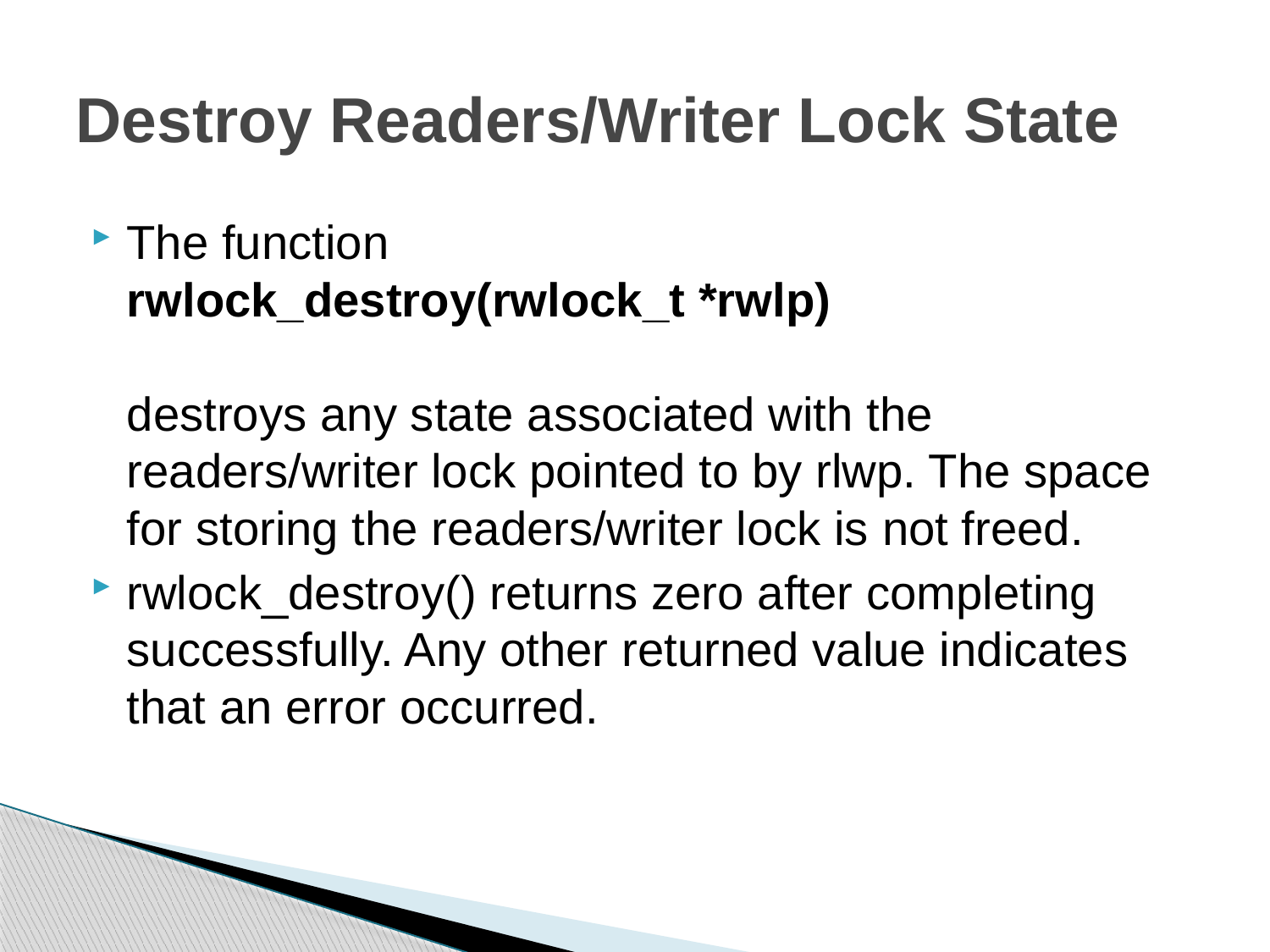

# Destroy Readers/Writer Lock State
The function
rwlock_destroy(rwlock_t *rwlp) 
destroys any state associated with the readers/writer lock pointed to by rlwp. The space for storing the readers/writer lock is not freed.
rwlock_destroy() returns zero after completing successfully. Any other returned value indicates that an error occurred.